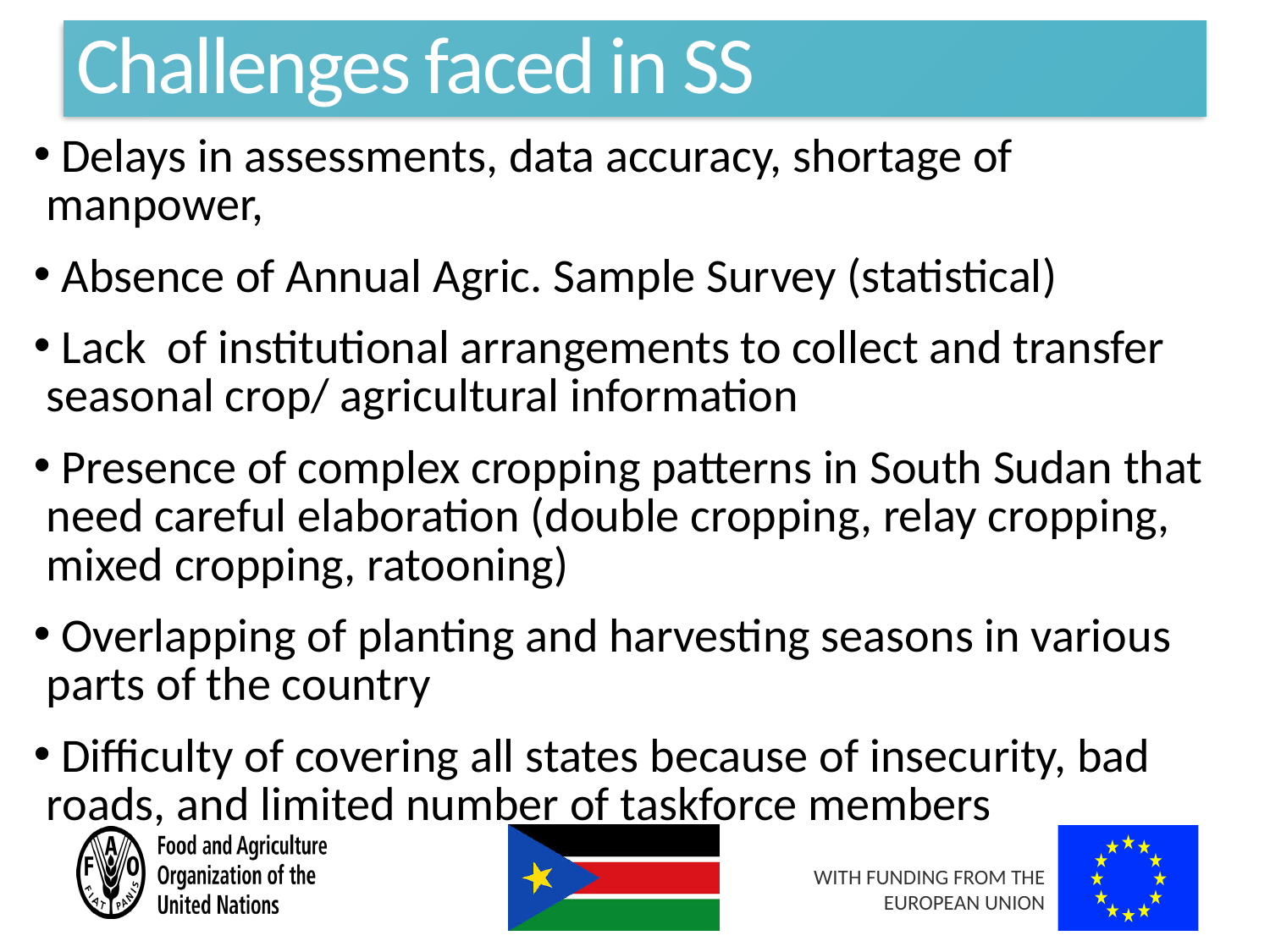

# Challenges faced in SS
 Delays in assessments, data accuracy, shortage of manpower,
 Absence of Annual Agric. Sample Survey (statistical)
 Lack  of institutional arrangements to collect and transfer seasonal crop/ agricultural information
 Presence of complex cropping patterns in South Sudan that need careful elaboration (double cropping, relay cropping, mixed cropping, ratooning)
 Overlapping of planting and harvesting seasons in various parts of the country
 Difficulty of covering all states because of insecurity, bad roads, and limited number of taskforce members